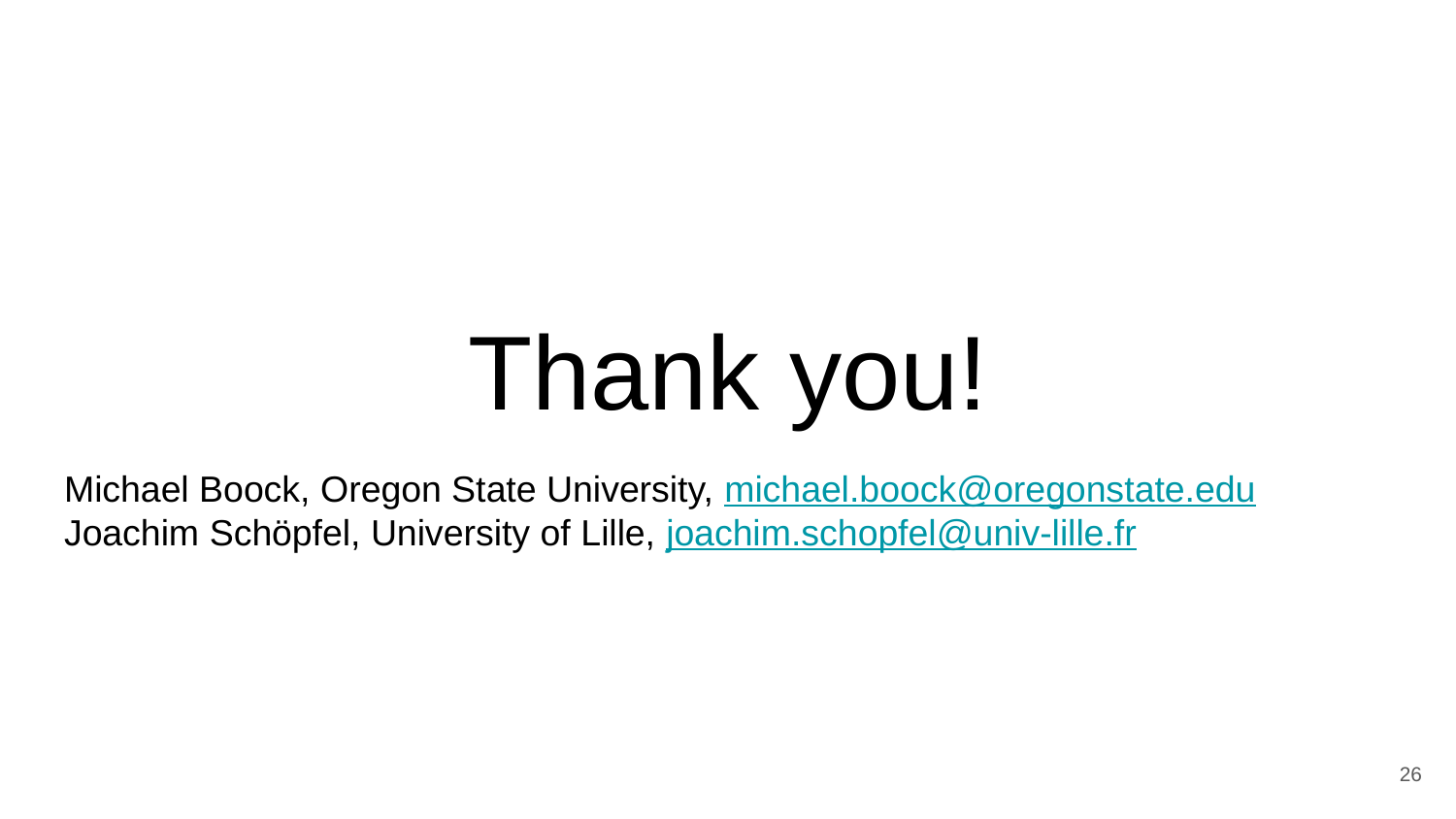

# Thank you!
Michael Boock, Oregon State University, michael.boock@oregonstate.edu
Joachim Schöpfel, University of Lille, joachim.schopfel@univ-lille.fr
26